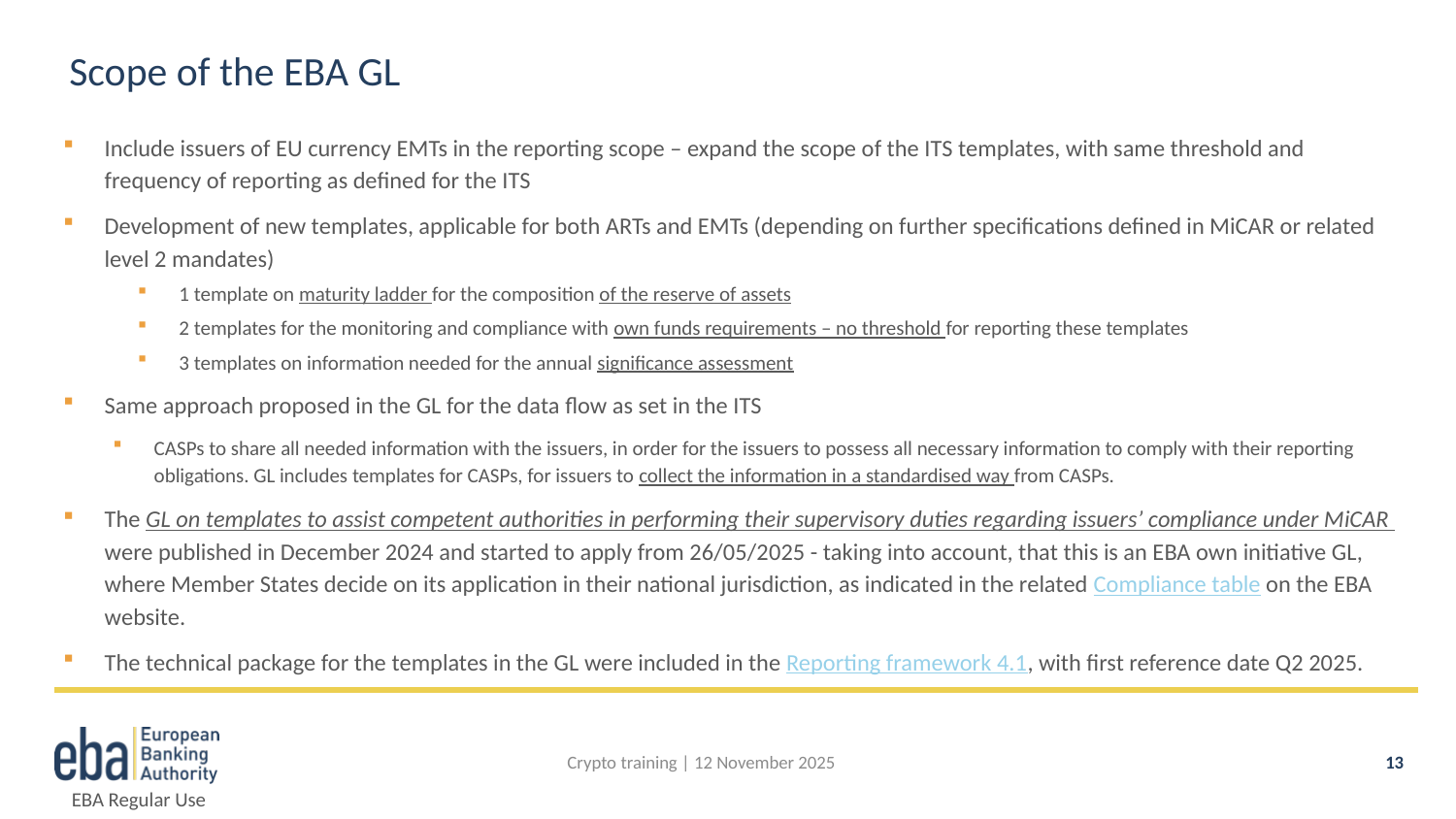

# Scope of the EBA GL

Include issuers of EU currency EMTs in the reporting scope – expand the scope of the ITS templates, with same threshold and frequency of reporting as defined for the ITS
Development of new templates, applicable for both ARTs and EMTs (depending on further specifications defined in MiCAR or related level 2 mandates)
1 template on maturity ladder for the composition of the reserve of assets
2 templates for the monitoring and compliance with own funds requirements – no threshold for reporting these templates
3 templates on information needed for the annual significance assessment
Same approach proposed in the GL for the data flow as set in the ITS
CASPs to share all needed information with the issuers, in order for the issuers to possess all necessary information to comply with their reporting obligations. GL includes templates for CASPs, for issuers to collect the information in a standardised way from CASPs.
The GL on templates to assist competent authorities in performing their supervisory duties regarding issuers’ compliance under MiCAR were published in December 2024 and started to apply from 26/05/2025 - taking into account, that this is an EBA own initiative GL, where Member States decide on its application in their national jurisdiction, as indicated in the related Compliance table on the EBA website.
The technical package for the templates in the GL were included in the Reporting framework 4.1, with first reference date Q2 2025.

Crypto training | 12 November 2025
13